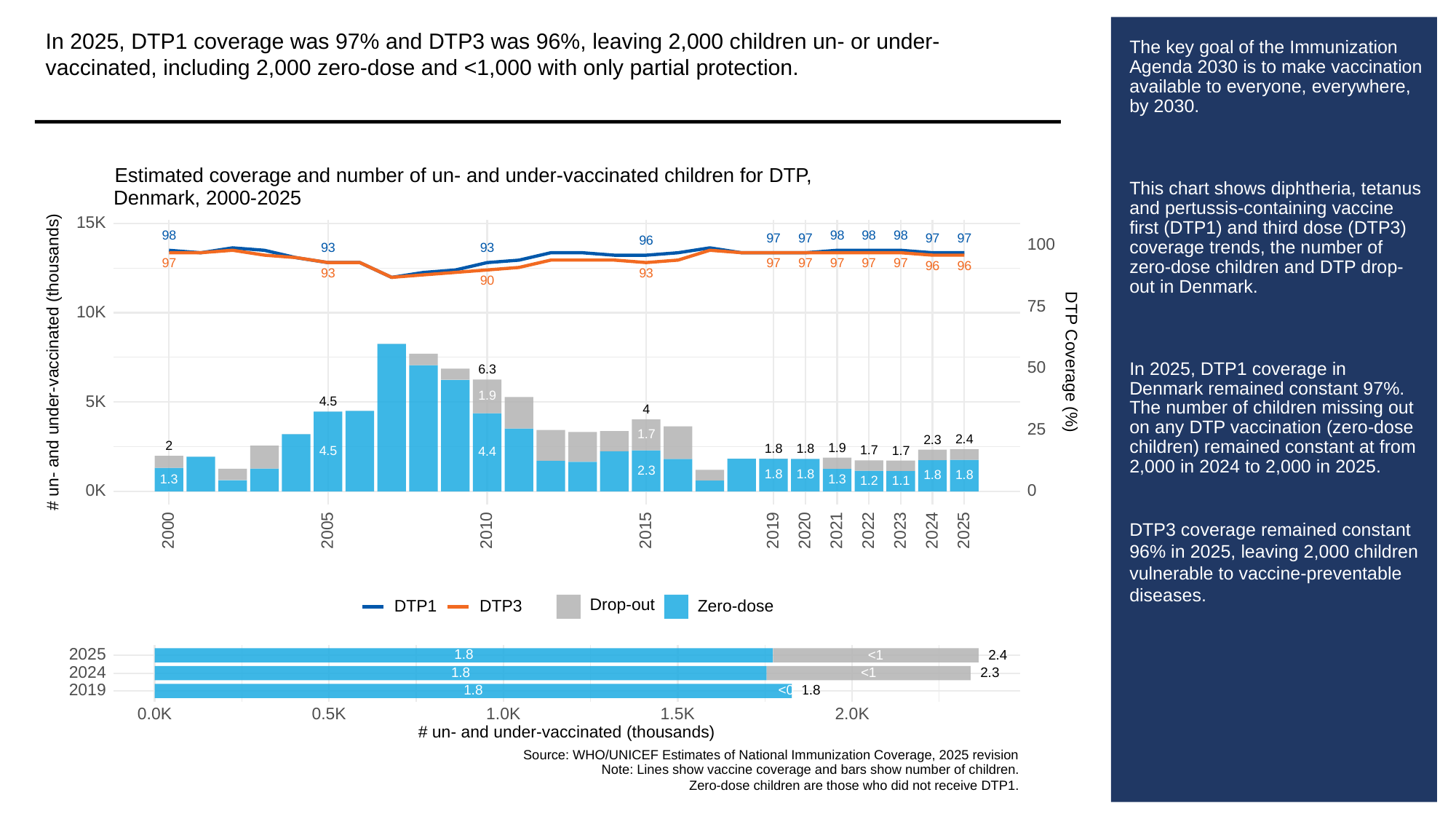

In 2025, DTP1 coverage was 97% and DTP3 was 96%, leaving 2,000 children un- or under-vaccinated, including 2,000 zero-dose and <1,000 with only partial protection.
# The key goal of the Immunization Agenda 2030 is to make vaccination available to everyone, everywhere, by 2030.

This chart shows diphtheria, tetanus and pertussis-containing vaccine first (DTP1) and third dose (DTP3) coverage trends, the number of zero-dose children and DTP drop-out in Denmark.

In 2025, DTP1 coverage in Denmark remained constant 97%. The number of children missing out on any DTP vaccination (zero-dose children) remained constant at from 2,000 in 2024 to 2,000 in 2025.

DTP3 coverage remained constant 96% in 2025, leaving 2,000 children vulnerable to vaccine-preventable diseases.

Estimated coverage and number of un- and under-vaccinated children for DTP,
Denmark, 2000-2025
15K

98
98
98
98
97
97
97
97
96
100
93
93

97
97
97
97
97
97
96
96

93
93
90
75
10K

# un- and under-vaccinated (thousands)
DTP Coverage (%)

50

6.3

1.9
5K

4.5

4

25

1.7

2.4
2.3
2
1.9
1.8
1.8

1.7
1.7
4.5

4.4

2.3

1.8
1.8

1.8

1.8
1.3
1.3
1.2
1.1

0K
0

2023
2000
2005
2010
2015
2019
2020
2021
2022
2024
2025

Drop-out
DTP3
Zero-dose
DTP1

2025
1.8
<1
2.4

2024
2.3
1.8
<1

2019
1.8
<0.5
1.8

0.0K
0.5K
1.0K
1.5K
2.0K
# un- and under-vaccinated (thousands)
Source: WHO/UNICEF Estimates of National Immunization Coverage, 2025 revision
Note: Lines show vaccine coverage and bars show number of children.
Zero-dose children are those who did not receive DTP1.